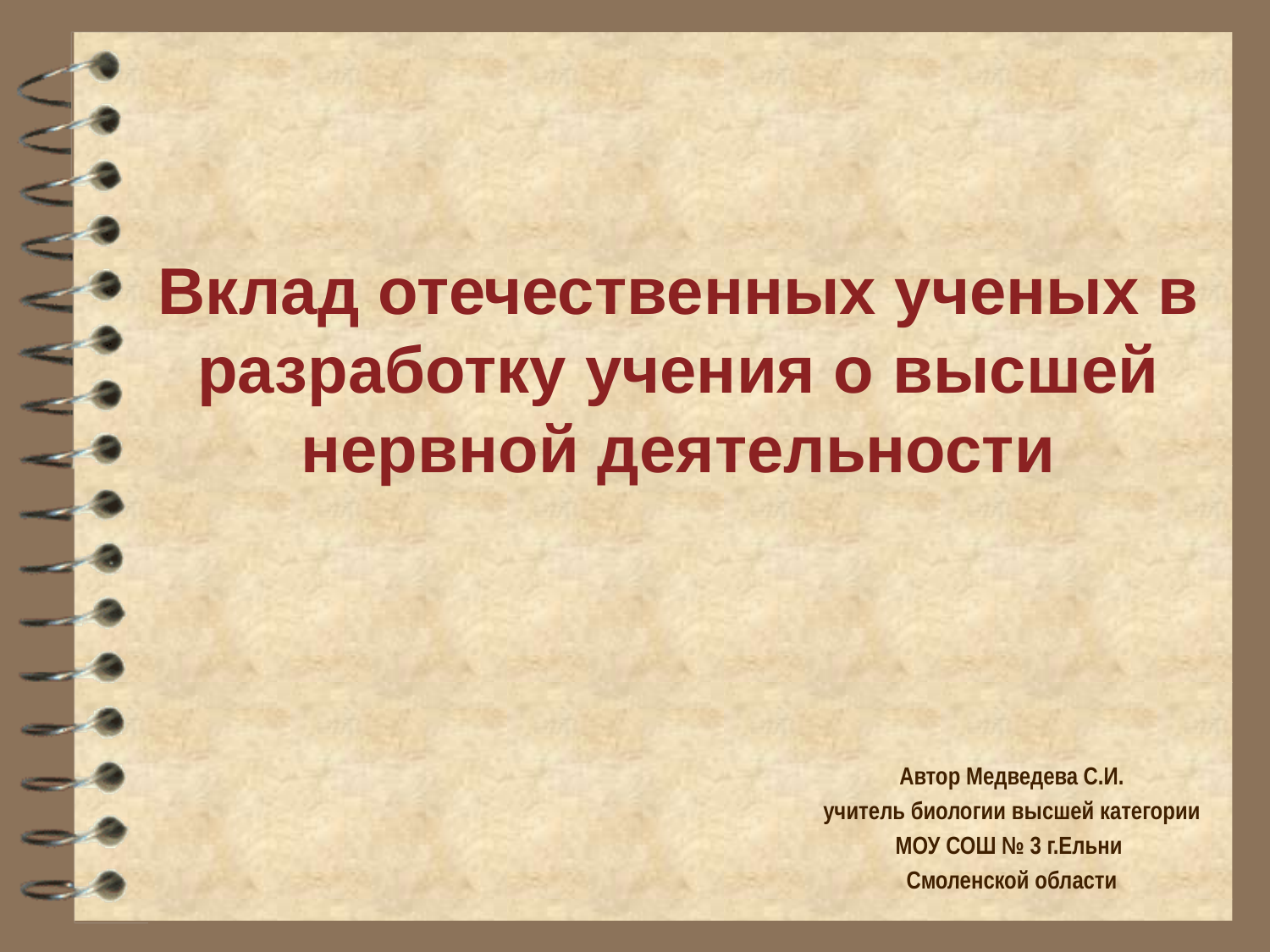

# Вклад отечественных ученых в разработку учения о высшей нервной деятельности
Автор Медведева С.И.
учитель биологии высшей категории
МОУ СОШ № 3 г.Ельни
Смоленской области